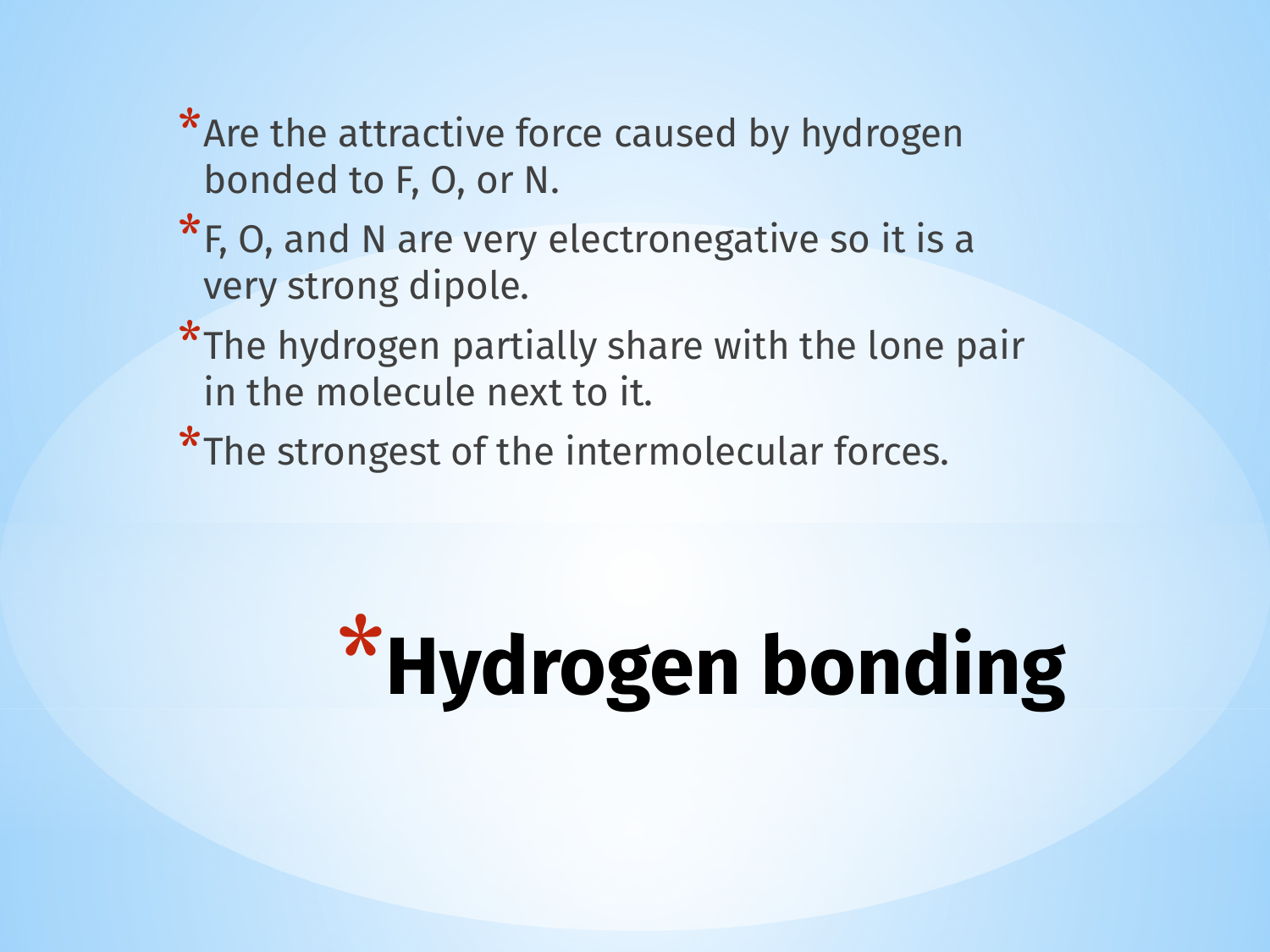

Are the attractive force caused by hydrogen bonded to F, O, or N.
F, O, and N are very electronegative so it is a very strong dipole.
The hydrogen partially share with the lone pair in the molecule next to it.
The strongest of the intermolecular forces.
# Hydrogen bonding